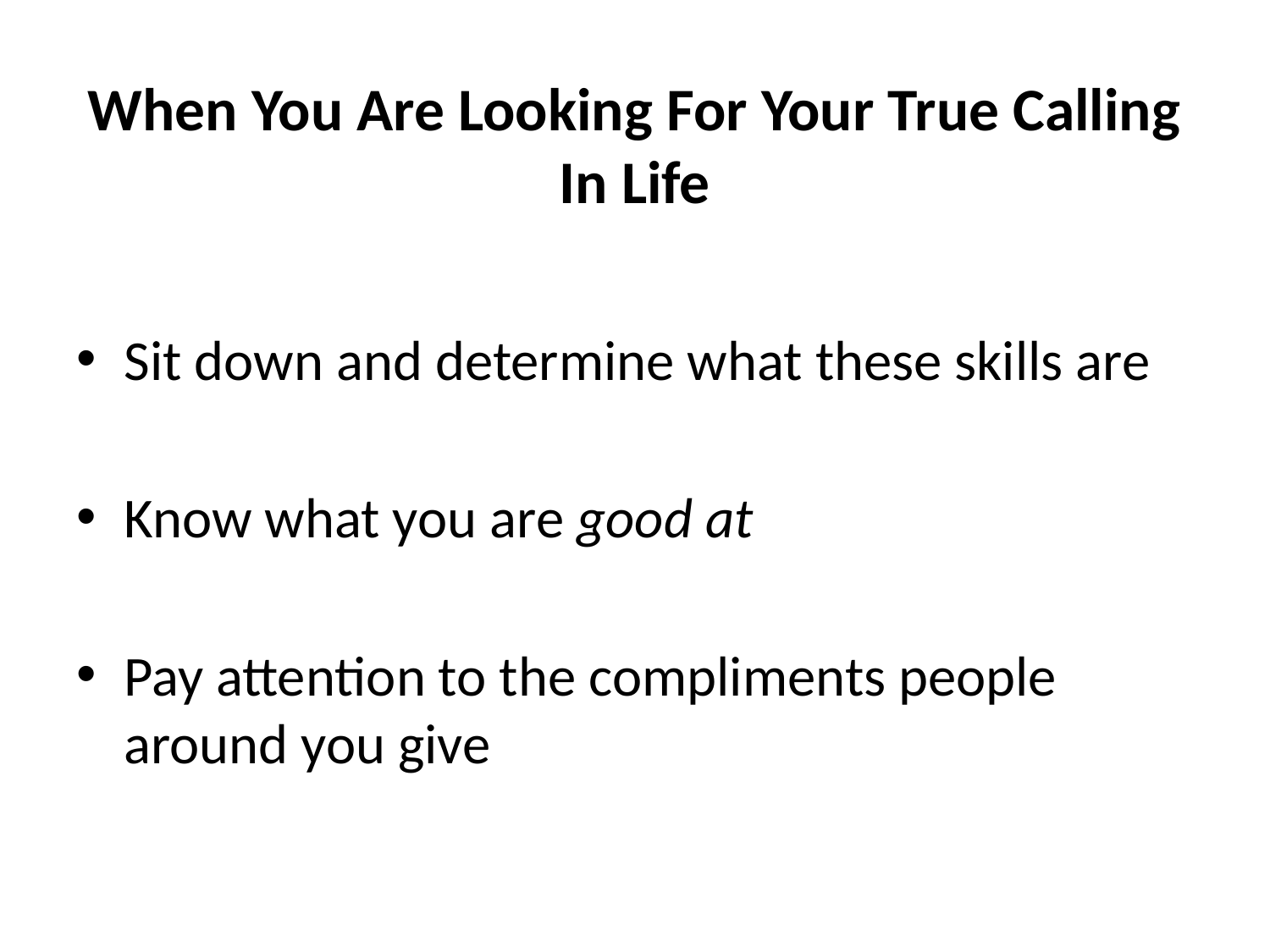

# When You Are Looking For Your True Calling In Life
Sit down and determine what these skills are

Know what you are good at

Pay attention to the compliments people around you give